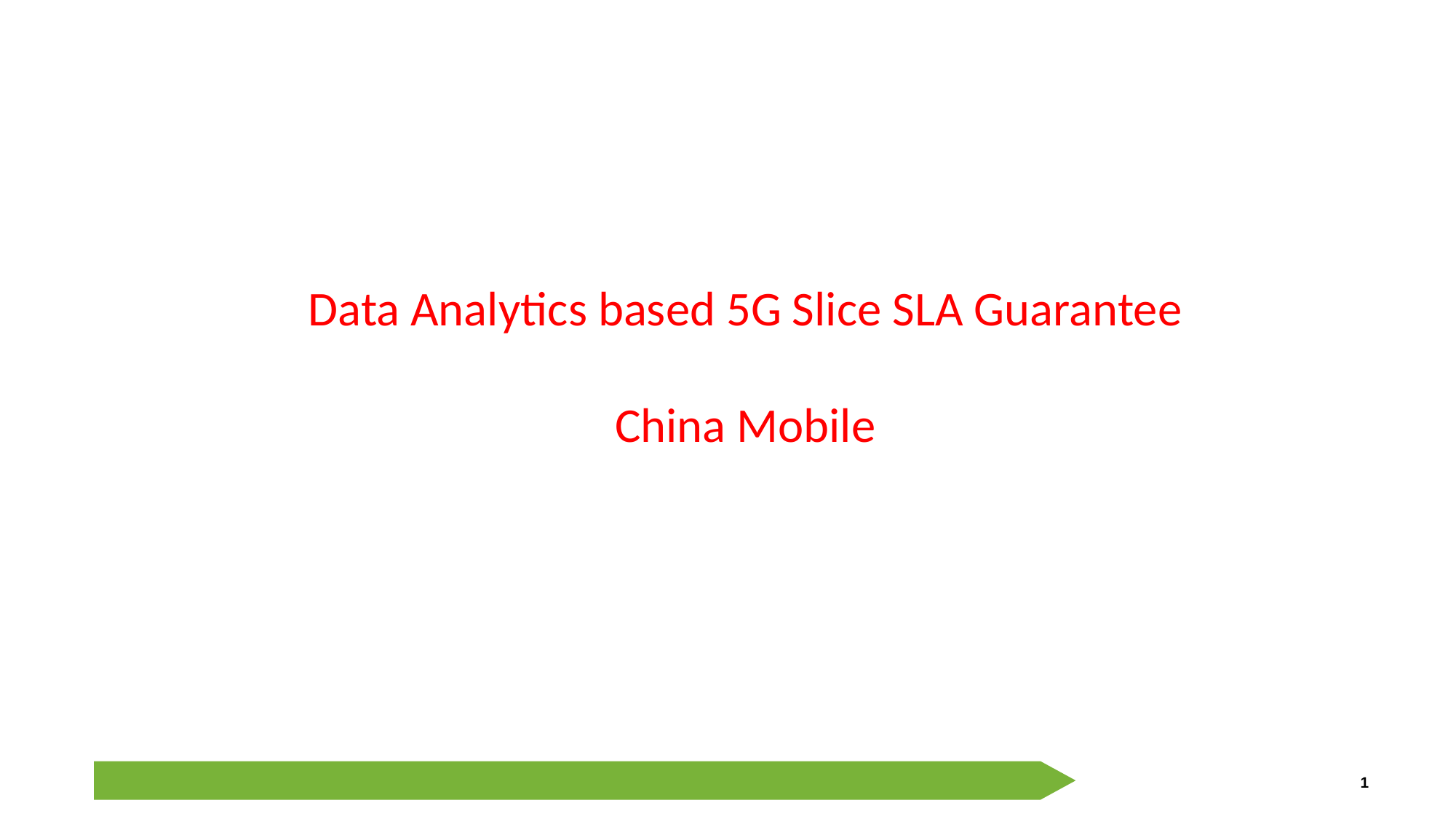

# Data Analytics based 5G Slice SLA Guarantee China Mobile